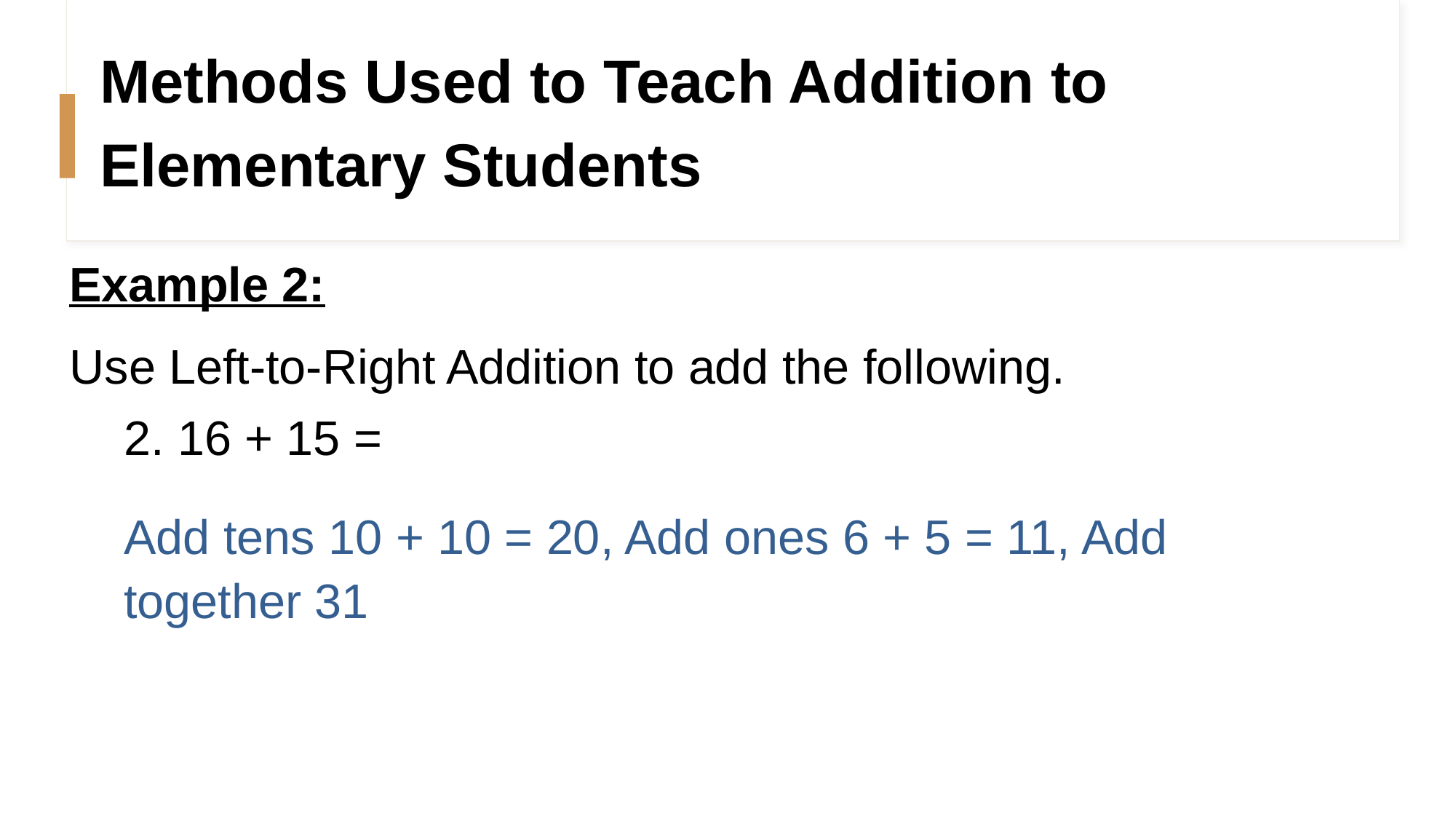

Methods Used to Teach Addition to Elementary Students
#
Example 2:
Use Left-to-Right Addition to add the following.
2. 16 + 15 =
Add tens 10 + 10 = 20, Add ones 6 + 5 = 11, Add together 31